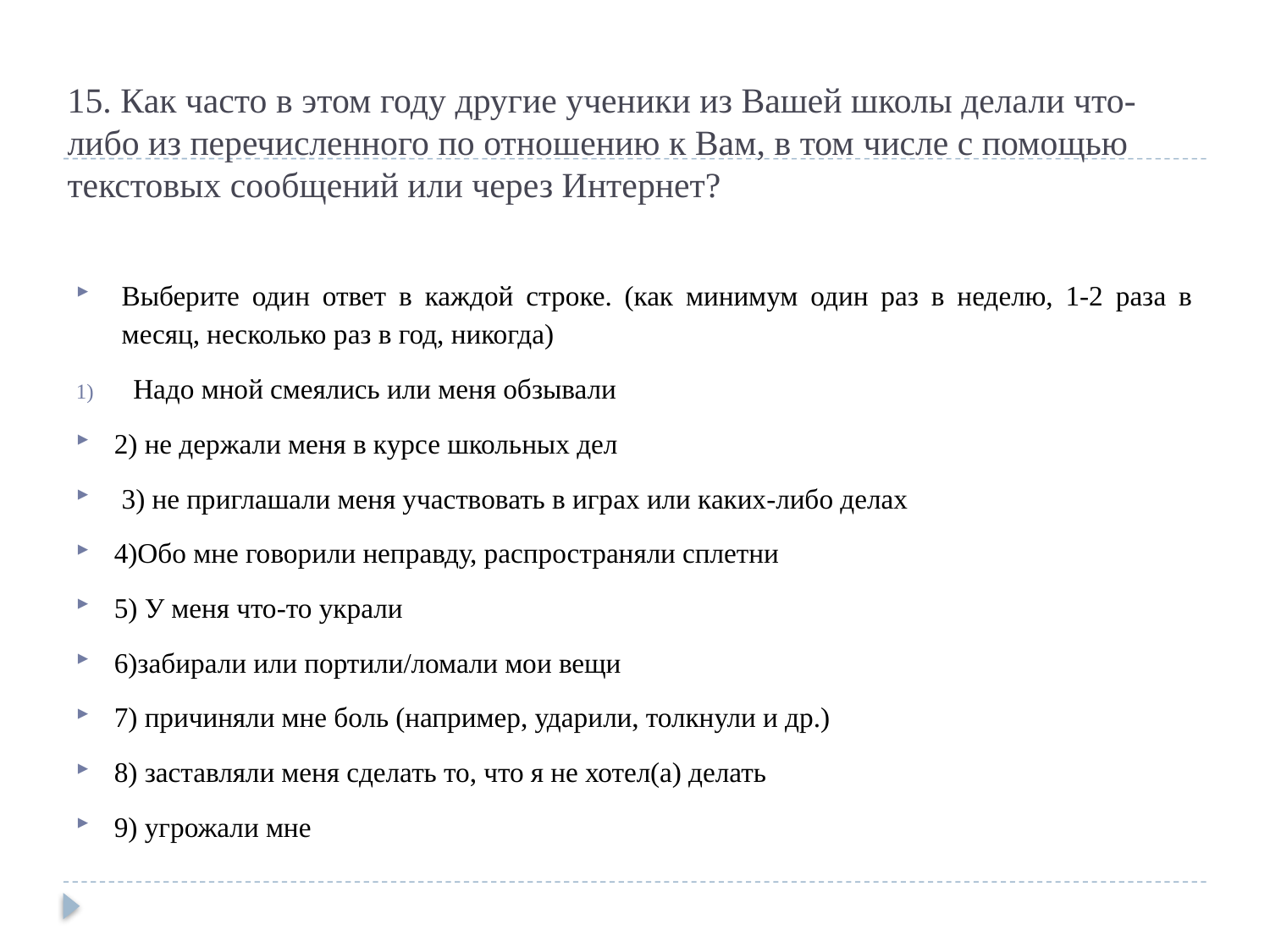

# 15. Как часто в этом году другие ученики из Вашей школы делали что-либо из перечисленного по отношению к Вам, в том числе с помощью текстовых сообщений или через Интернет?
Выберите один ответ в каждой строке. (как минимум один раз в неделю, 1-2 раза в месяц, несколько раз в год, никогда)
Надо мной смеялись или меня обзывали
2) не держали меня в курсе школьных дел
3) не приглашали меня участвовать в играх или каких-либо делах
4)Обо мне говорили неправду, распространяли сплетни
5) У меня что-то украли
6)забирали или портили/ломали мои вещи
7) причиняли мне боль (например, ударили, толкнули и др.)
8) заставляли меня сделать то, что я не хотел(а) делать
9) угрожали мне